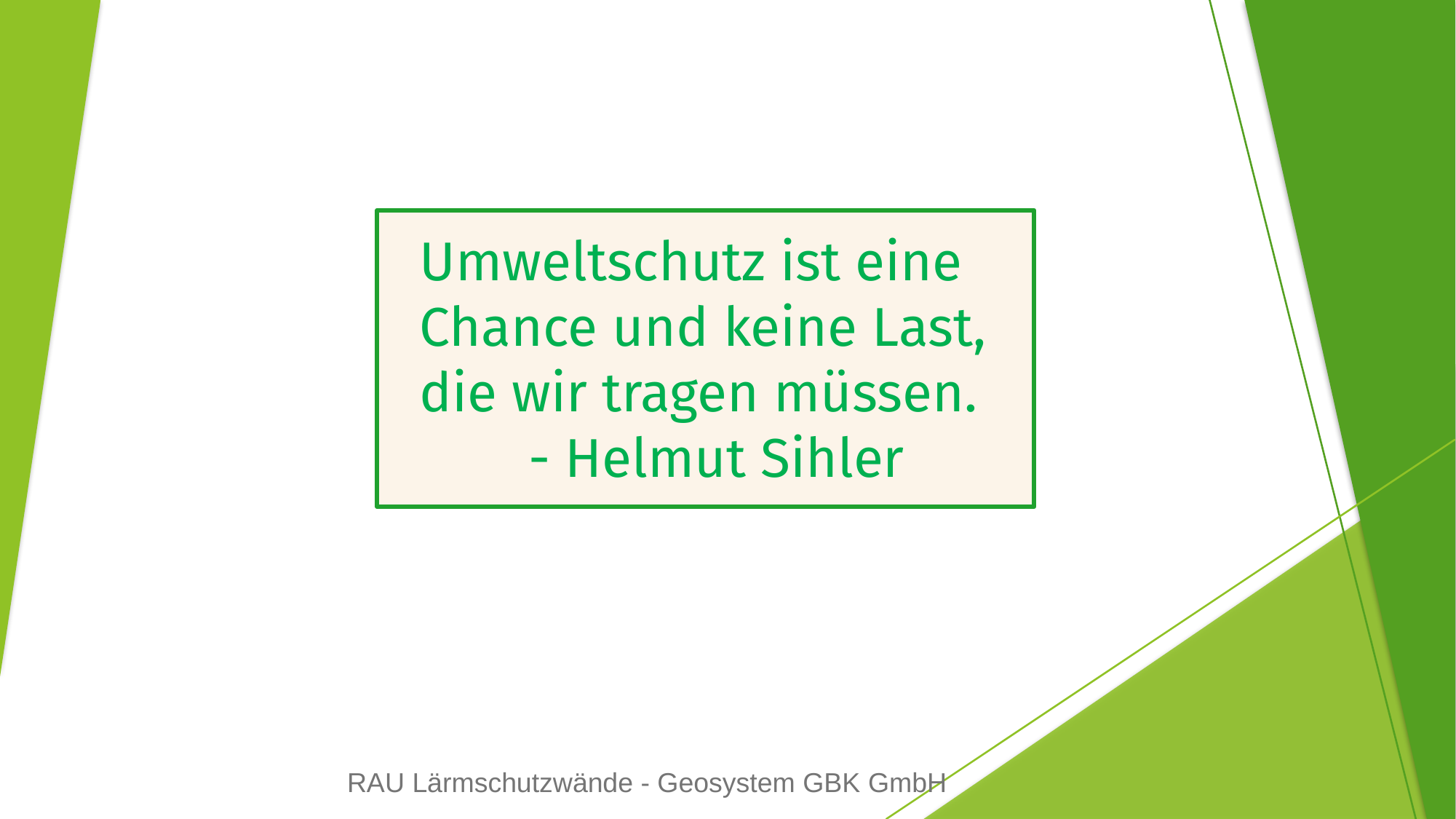

Umweltschutz ist eine Chance und keine Last,
die wir tragen müssen.
	- Helmut Sihler

RAU Lärmschutzwände - Geosystem GBK GmbH